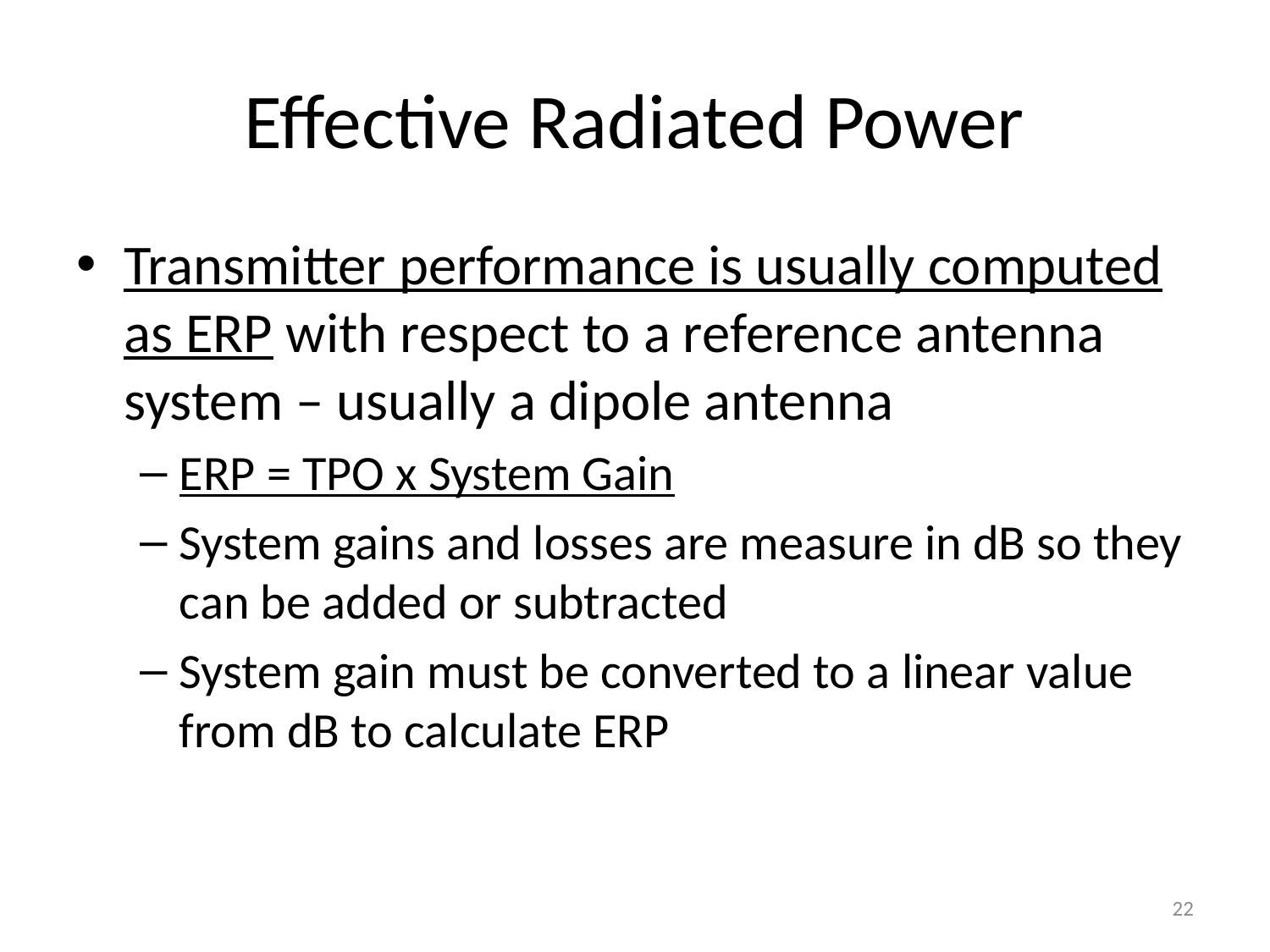

# Effective Radiated Power
Transmitter performance is usually computed as ERP with respect to a reference antenna system – usually a dipole antenna
ERP = TPO x System Gain
System gains and losses are measure in dB so they can be added or subtracted
System gain must be converted to a linear value from dB to calculate ERP

22